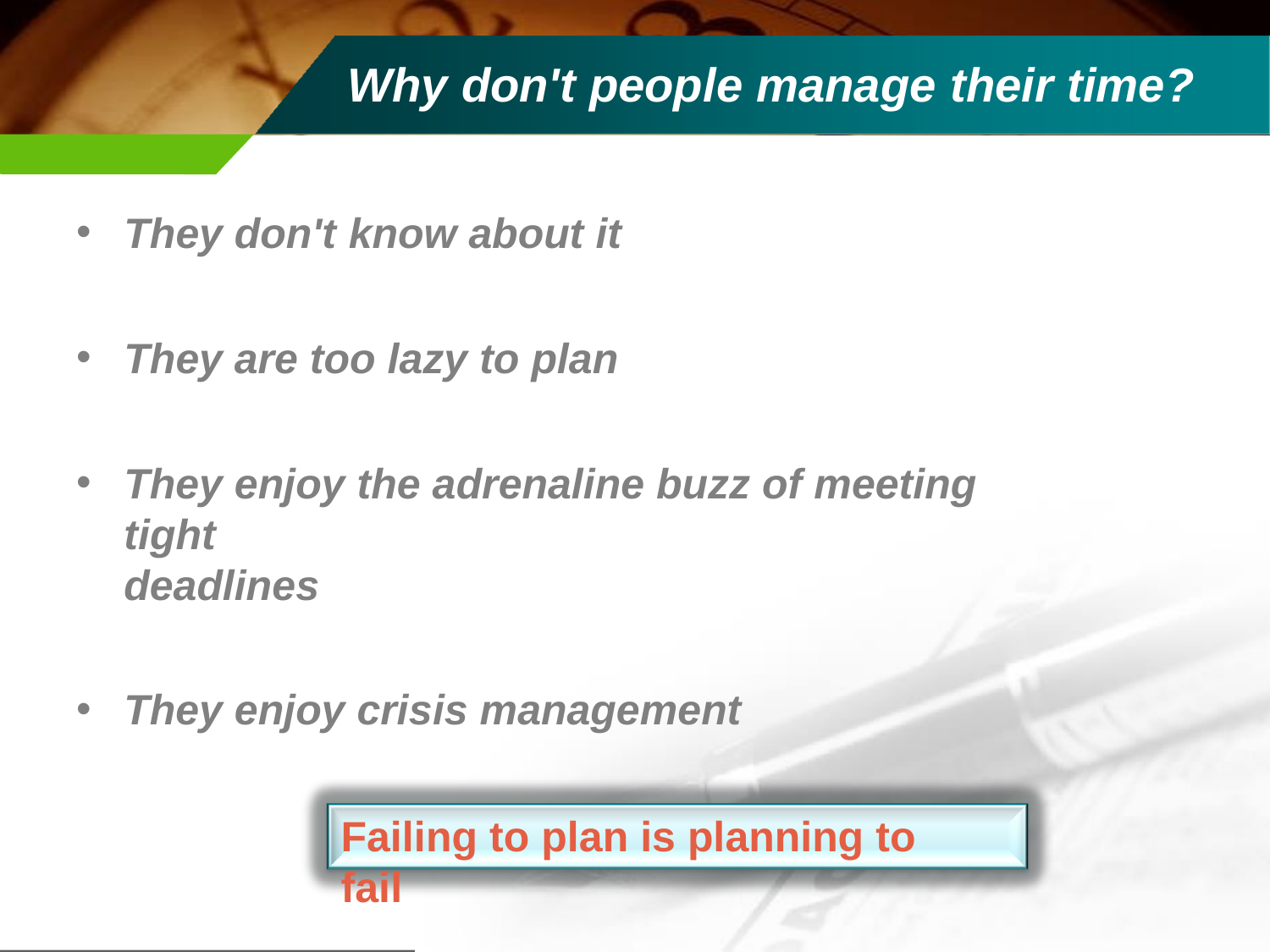

# Why don't people manage their time?

They don't know about it

They are too lazy to plan

They enjoy the adrenaline buzz of meeting tight
deadlines

They enjoy crisis management

Failing to plan is planning to fail